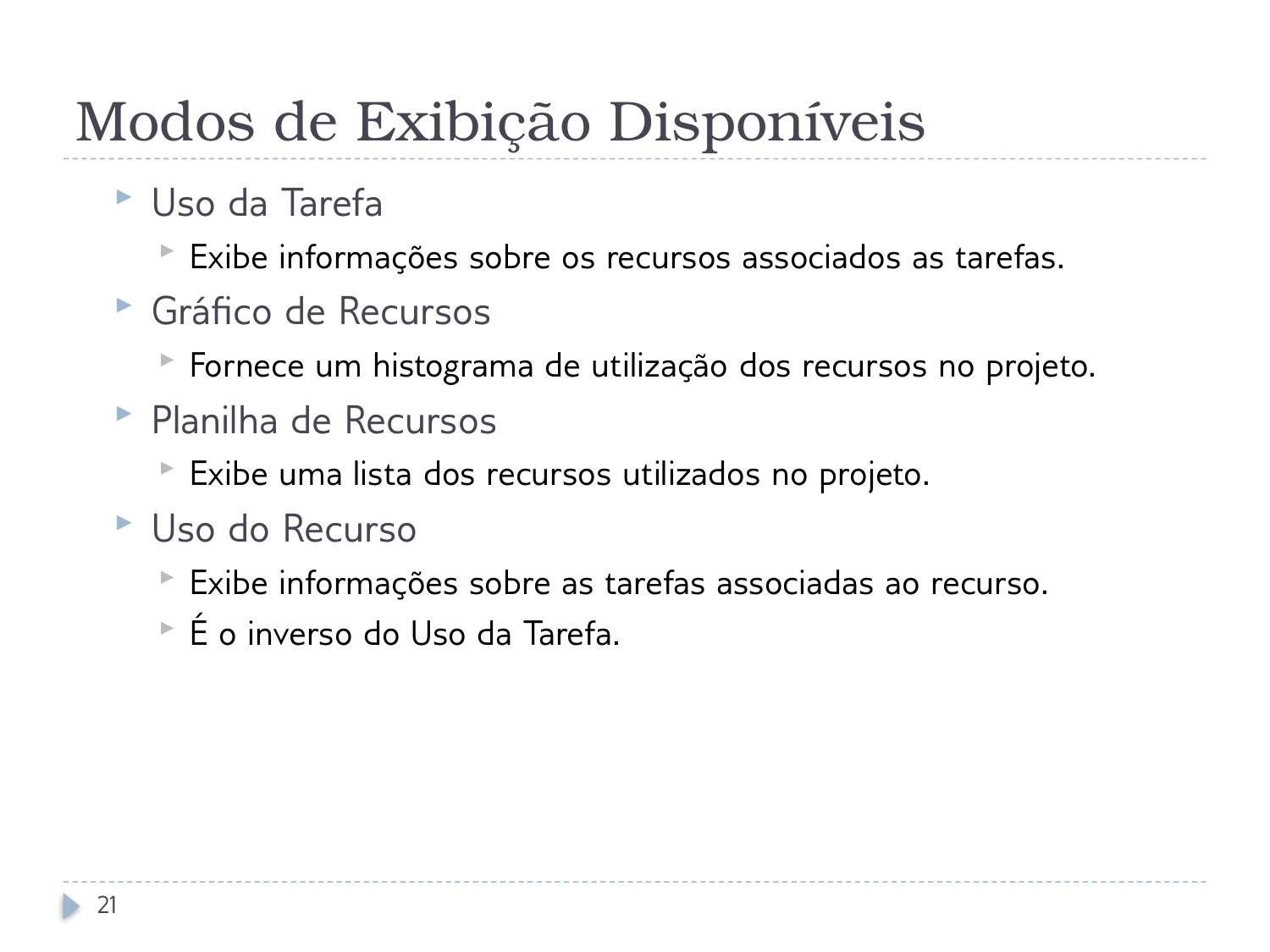

# Modos de Exibição Disponíveis
Uso da Tarefa
Exibe informações sobre os recursos associados as tarefas.
Gráfico de Recursos
Fornece um histograma de utilização dos recursos no projeto.
Planilha de Recursos
Exibe uma lista dos recursos utilizados no projeto.
Uso do Recurso
Exibe informações sobre as tarefas associadas ao recurso.
É o inverso do Uso da Tarefa.
21